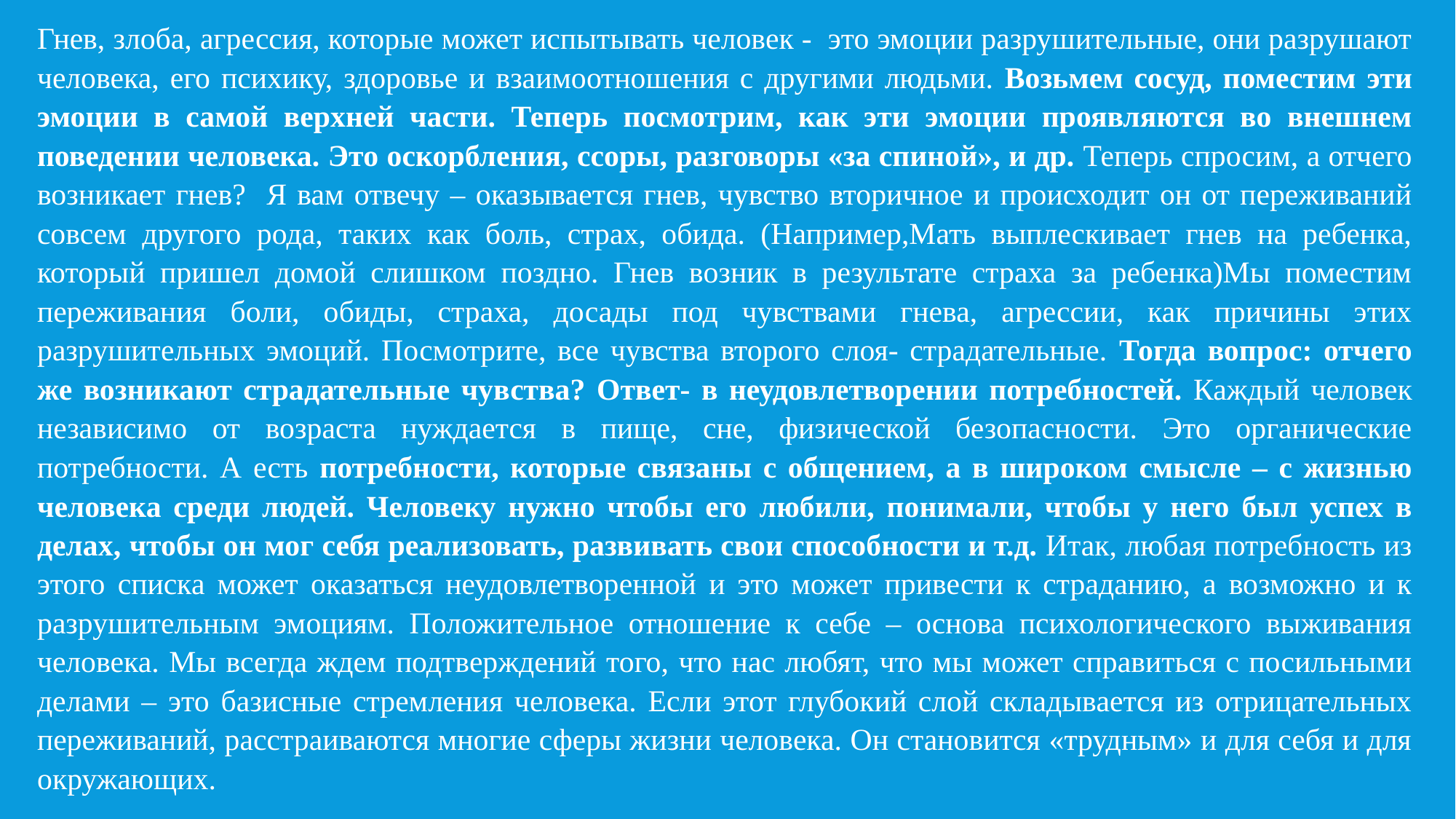

Гнев, злоба, агрессия, которые может испытывать человек -  это эмоции разрушительные, они разрушают человека, его психику, здоровье и взаимоотношения с другими людьми. Возьмем сосуд, поместим эти эмоции в самой верхней части. Теперь посмотрим, как эти эмоции проявляются во внешнем поведении человека. Это оскорбления, ссоры, разговоры «за спиной», и др. Теперь спросим, а отчего возникает гнев?  Я вам отвечу – оказывается гнев, чувство вторичное и происходит он от переживаний совсем другого рода, таких как боль, страх, обида. (Например,Мать выплескивает гнев на ребенка, который пришел домой слишком поздно. Гнев возник в результате страха за ребенка)Мы поместим переживания боли, обиды, страха, досады под чувствами гнева, агрессии, как причины этих разрушительных эмоций. Посмотрите, все чувства второго слоя- страдательные. Тогда вопрос: отчего же возникают страдательные чувства? Ответ- в неудовлетворении потребностей. Каждый человек независимо от возраста нуждается в пище, сне, физической безопасности. Это органические потребности. А есть потребности, которые связаны с общением, а в широком смысле – с жизнью человека среди людей. Человеку нужно чтобы его любили, понимали, чтобы у него был успех в делах, чтобы он мог себя реализовать, развивать свои способности и т.д. Итак, любая потребность из этого списка может оказаться неудовлетворенной и это может привести к страданию, а возможно и к разрушительным эмоциям. Положительное отношение к себе – основа психологического выживания человека. Мы всегда ждем подтверждений того, что нас любят, что мы может справиться с посильными делами – это базисные стремления человека. Если этот глубокий слой складывается из отрицательных переживаний, расстраиваются многие сферы жизни человека. Он становится «трудным» и для себя и для окружающих.